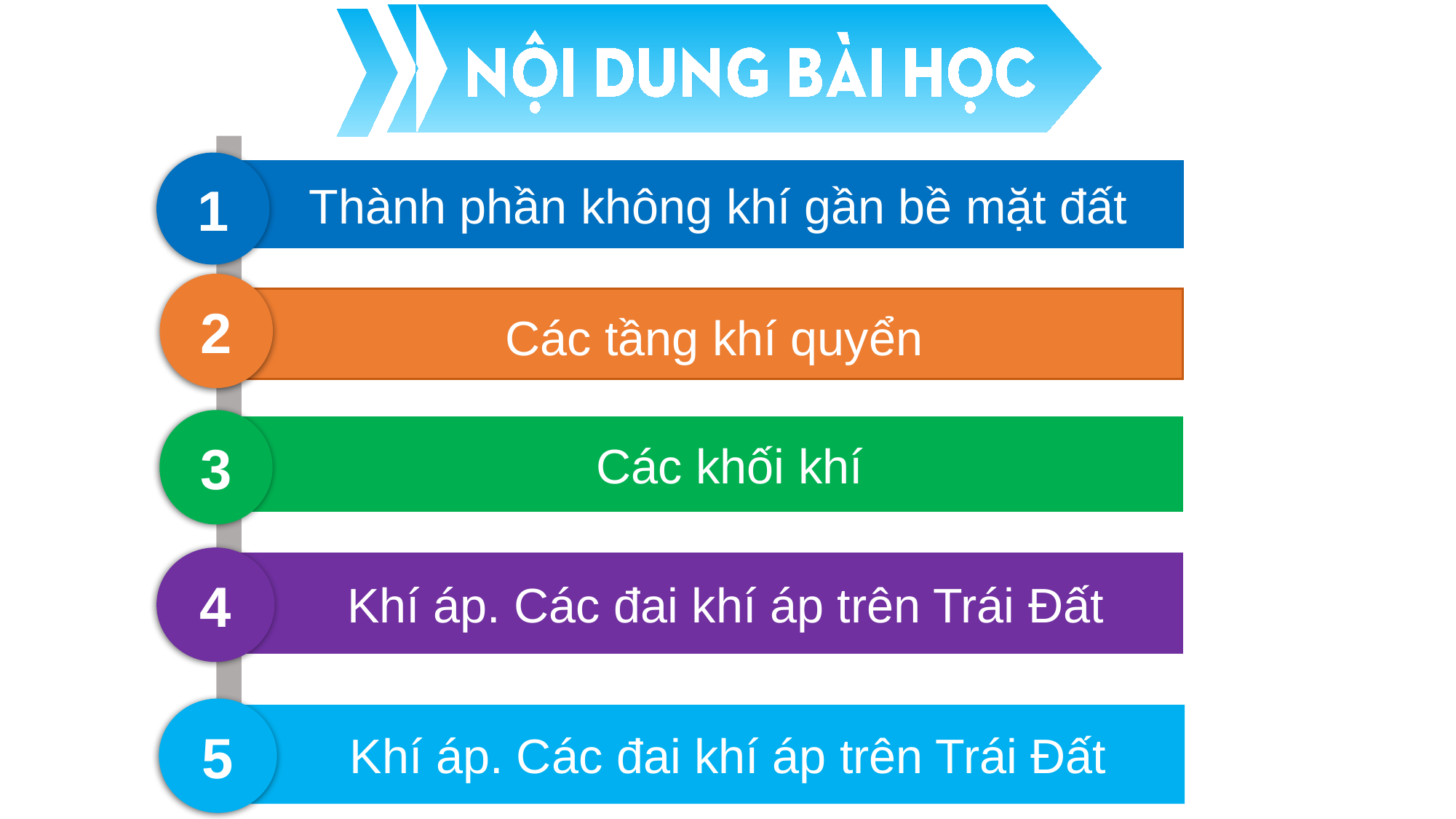

1
  Thành phần không khí gần bề mặt đất
2
 Các tầng khí quyển
3
   Các khối khí
4
   Khí áp. Các đai khí áp trên Trái Đất
5
   Khí áp. Các đai khí áp trên Trái Đất